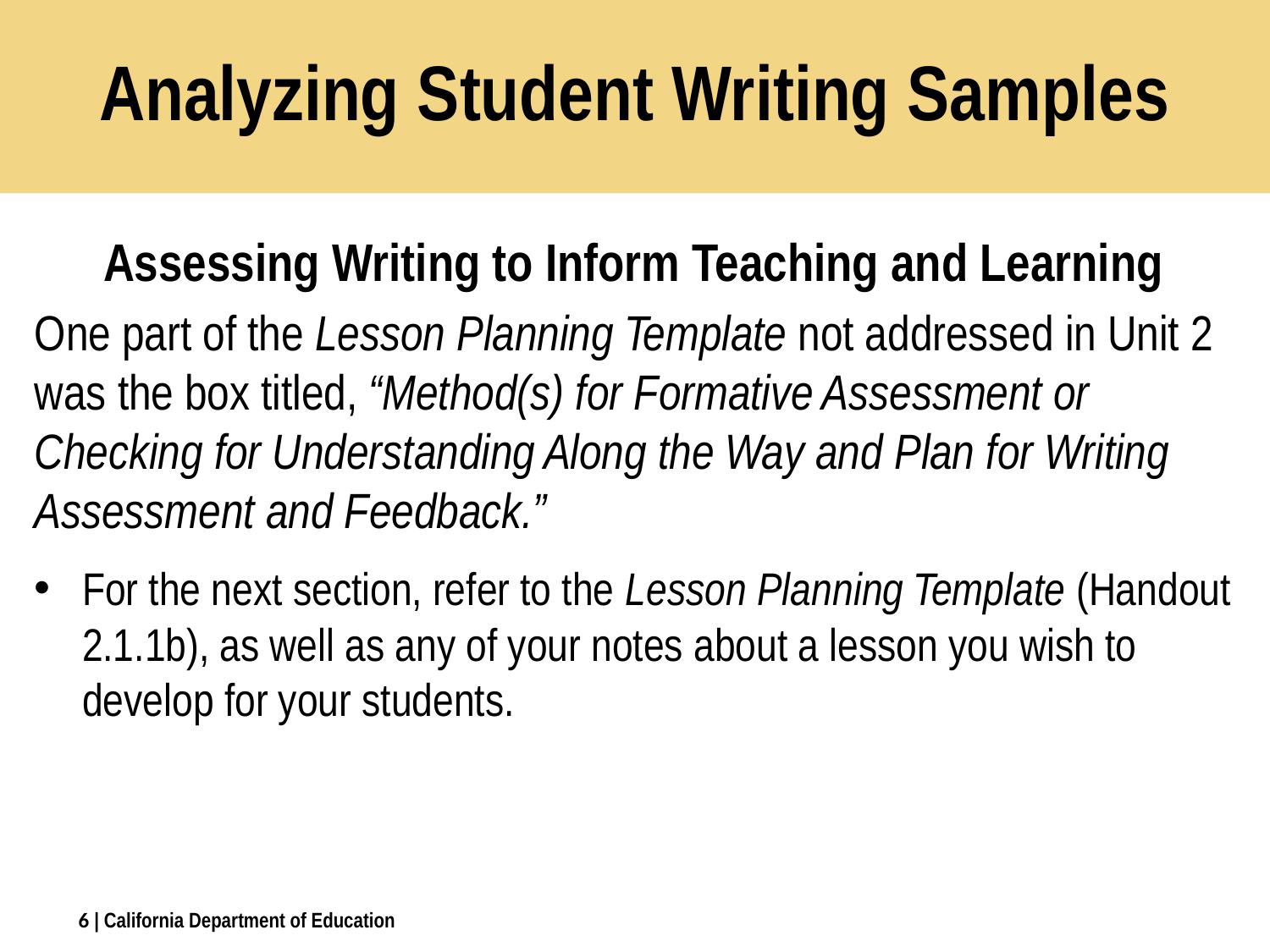

# Analyzing Student Writing Samples
Assessing Writing to Inform Teaching and Learning
One part of the Lesson Planning Template not addressed in Unit 2 was the box titled, “Method(s) for Formative Assessment or Checking for Understanding Along the Way and Plan for Writing Assessment and Feedback.”
For the next section, refer to the Lesson Planning Template (Handout 2.1.1b), as well as any of your notes about a lesson you wish to develop for your students.
6
| California Department of Education